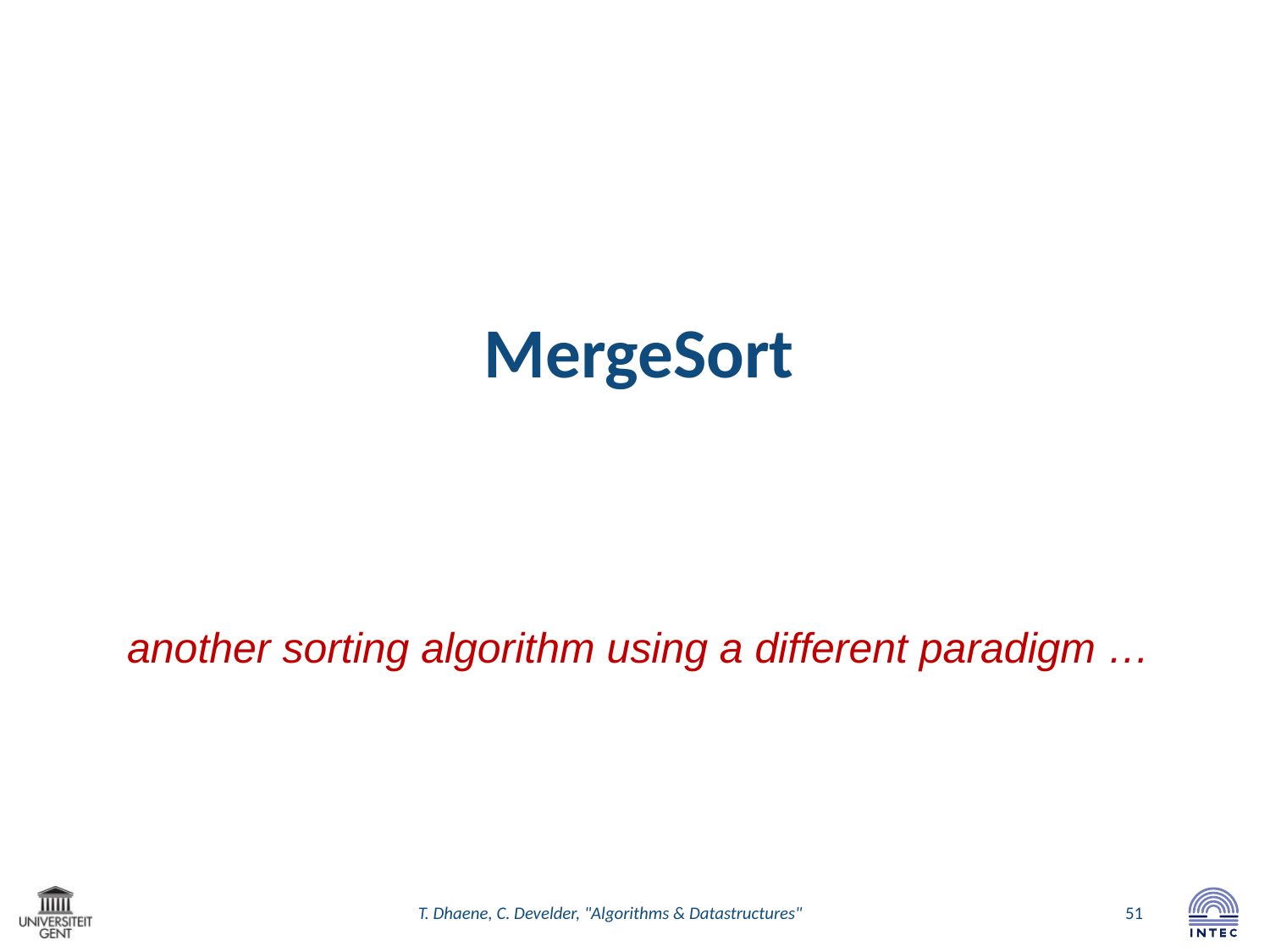

MergeSort
another sorting algorithm using a different paradigm …
T. Dhaene, C. Develder, "Algorithms & Datastructures"
51